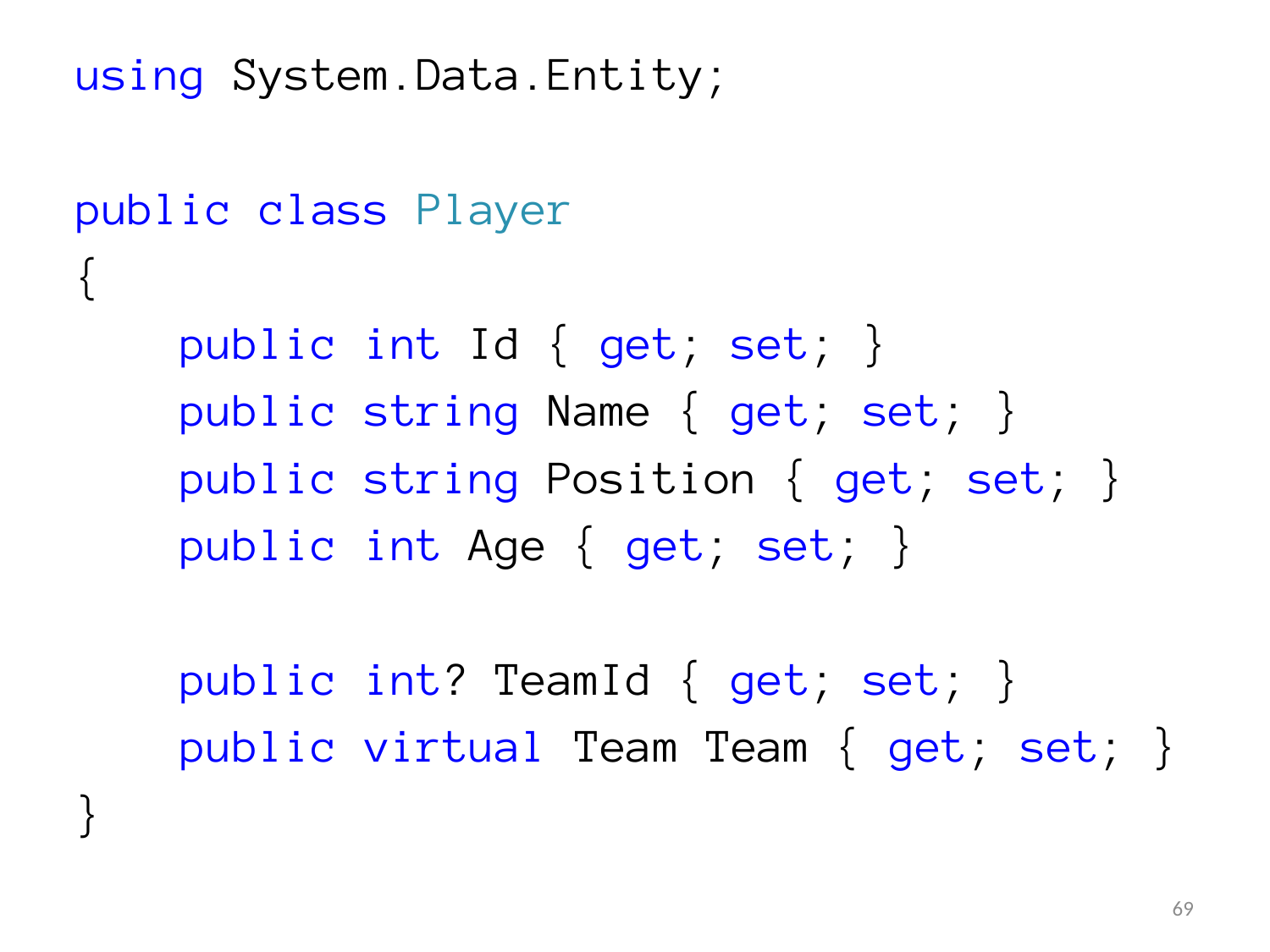

using System.Data.Entity;

public class Player
{
    public int Id { get; set; }
    public string Name { get; set; }
    public string Position { get; set; }
    public int Age { get; set; }

    public int? TeamId { get; set; }
    public virtual Team Team { get; set; }
}
69